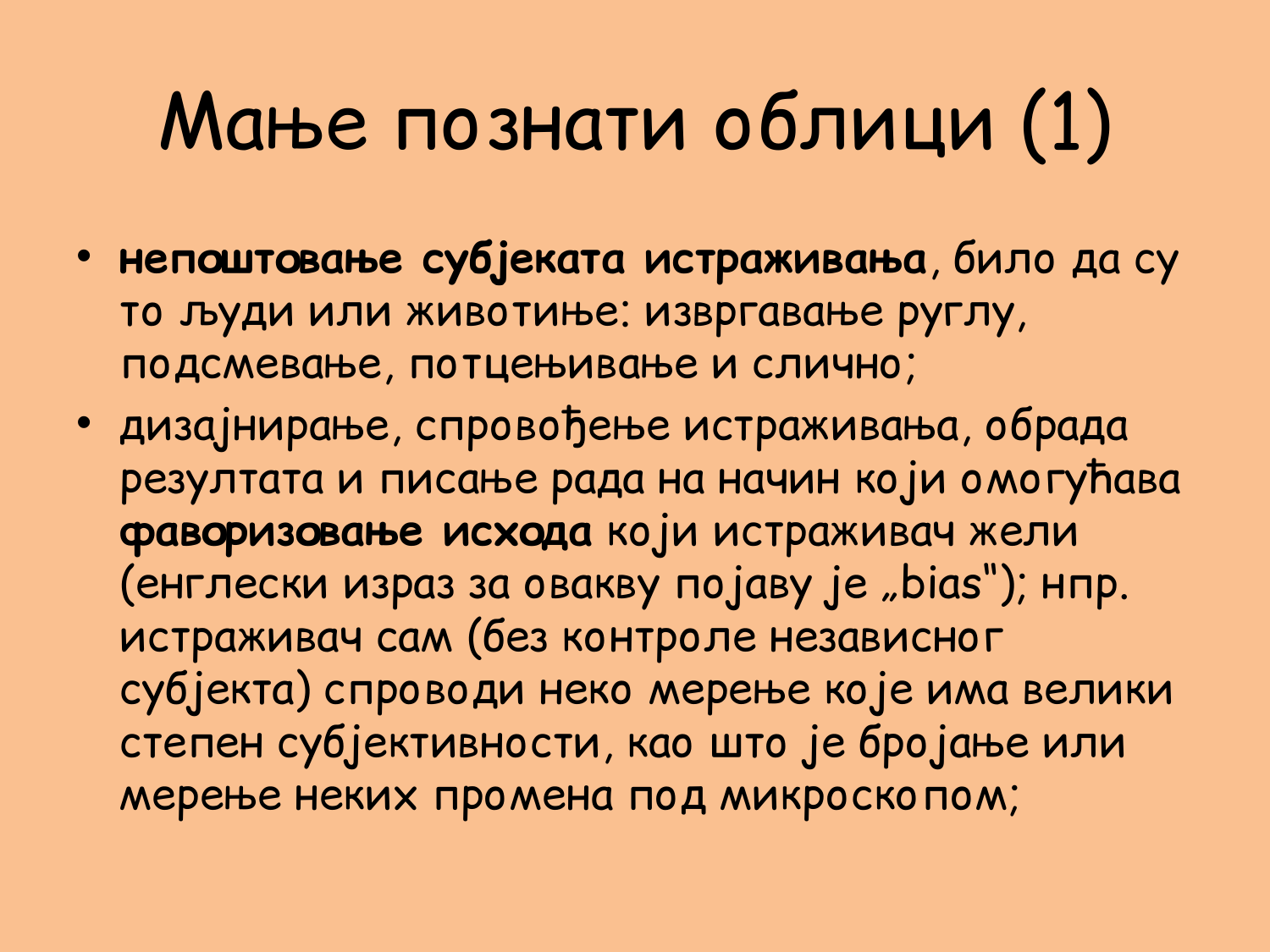

# Мање познати облици (1)
непоштовање субјеката истраживања, било да су то људи или животиње: извргавање руглу, подсмевање, потцењивање и слично;
дизајнирање, спровођење истраживања, обрада резултата и писање рада на начин који омогућава фаворизовање исхода који истраживач жели (енглески израз за овакву појаву је „bias“); нпр. истраживач сам (без контроле независног субјекта) спроводи неко мерење које има велики степен субјективности, као што је бројање или мерење неких промена под микроскопом;